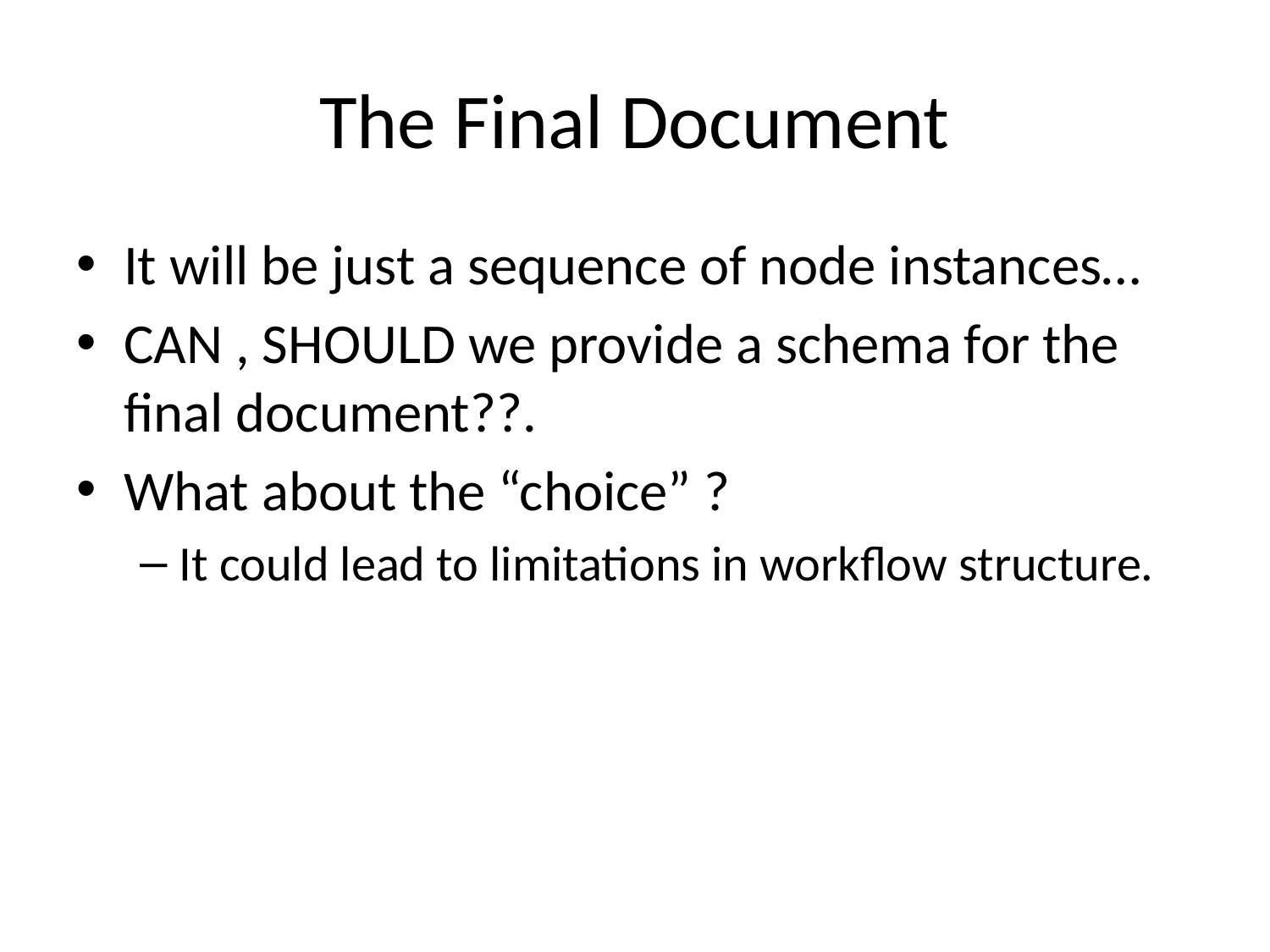

# The Final Document
It will be just a sequence of node instances…
CAN , SHOULD we provide a schema for the final document??.
What about the “choice” ?
It could lead to limitations in workflow structure.